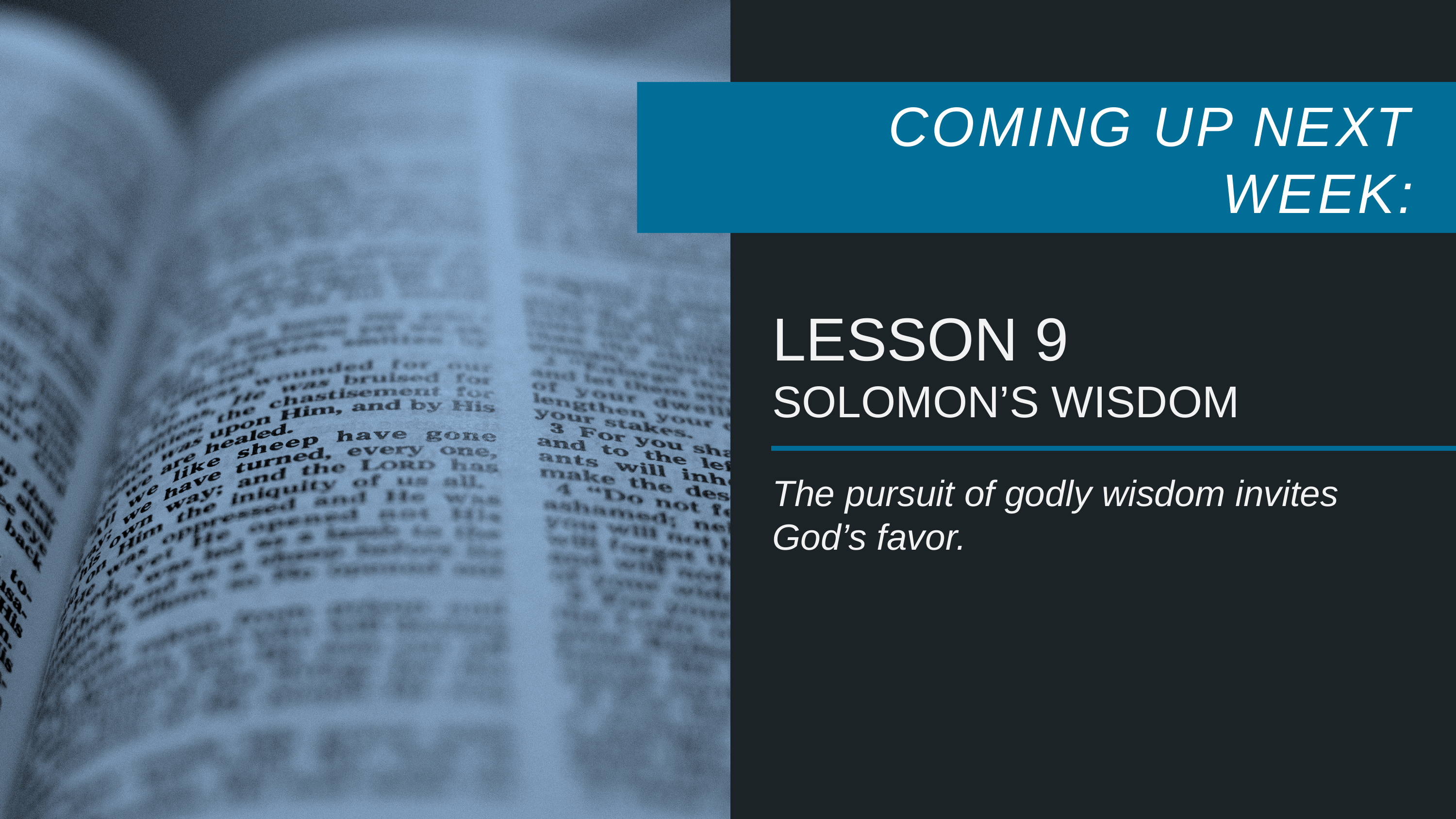

LESSON 9
SOLOMON’S WISDOM
The pursuit of godly wisdom invites
God’s favor.